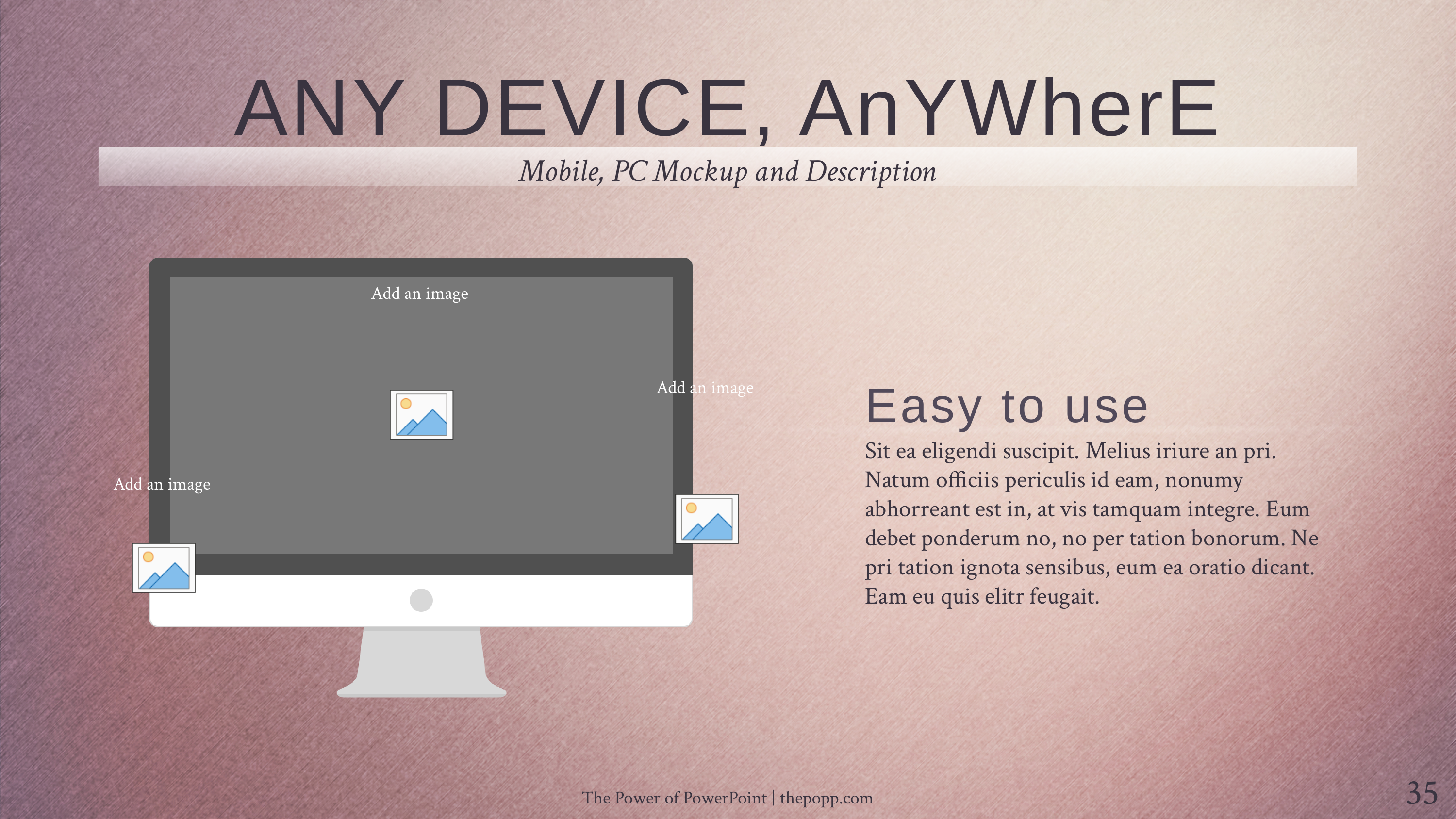

# ANY DEVICE, AnYWherE
Mobile, PC Mockup and Description
Easy to use

Sit ea eligendi suscipit. Melius iriure an pri. Natum officiis periculis id eam, nonumy abhorreant est in, at vis tamquam integre. Eum debet ponderum no, no per tation bonorum. Ne pri tation ignota sensibus, eum ea oratio dicant. Eam eu quis elitr feugait.

35
The Power of PowerPoint | thepopp.com